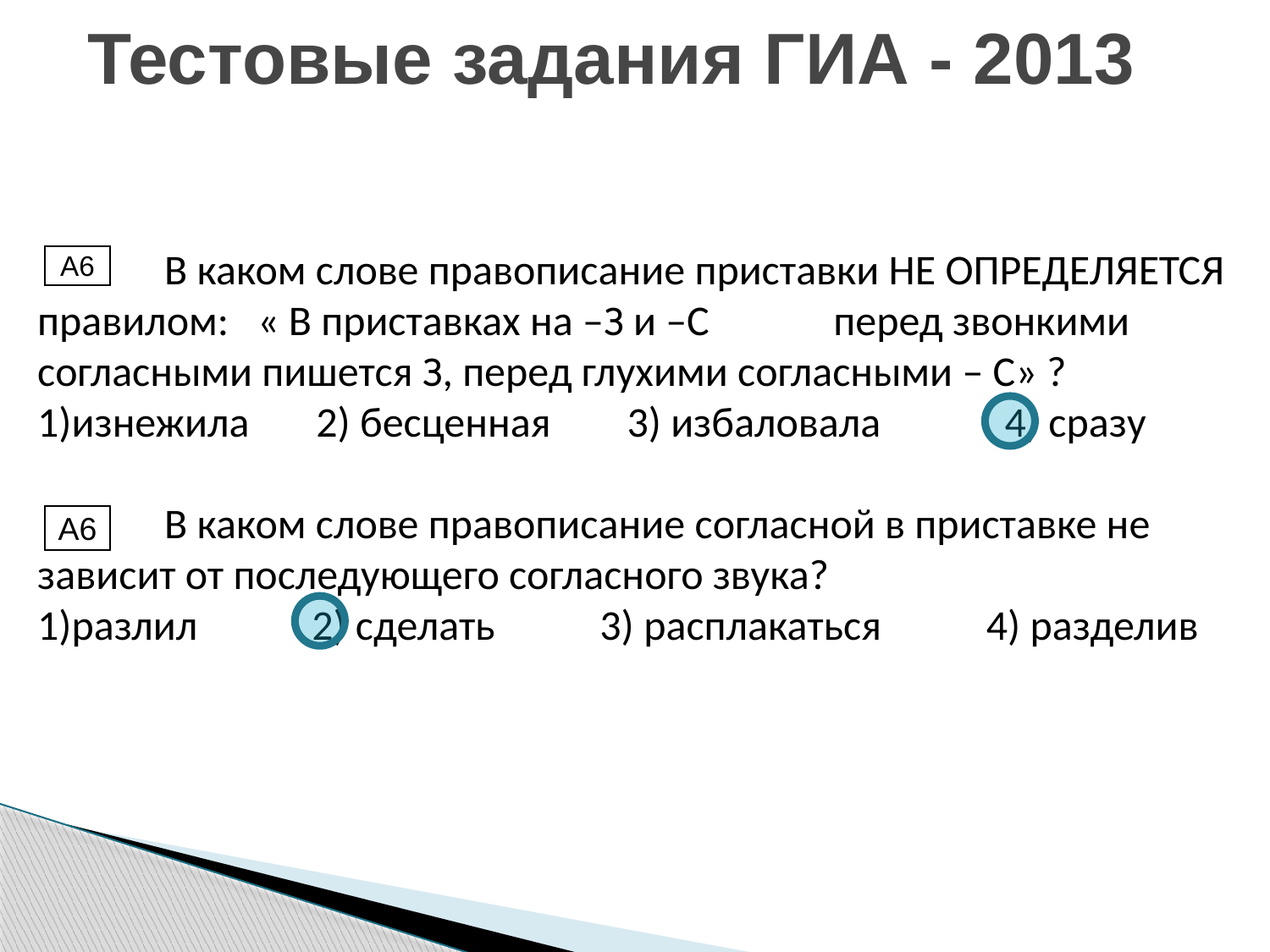

# Тестовые задания ГИА - 2013
	В каком слове правописание приставки НЕ ОПРЕДЕЛЯЕТСЯ правилом:   « В приставках на –З и –С             перед звонкими согласными пишется З, перед глухими согласными – С» ?
1)изнежила       2) бесценная        3) избаловала             4) сразу

	В каком слове правописание согласной в приставке не зависит от последующего согласного звука?
1)разлил            2) сделать           3) расплакаться           4) разделив
| А6 |
| --- |

| А6 |
| --- |